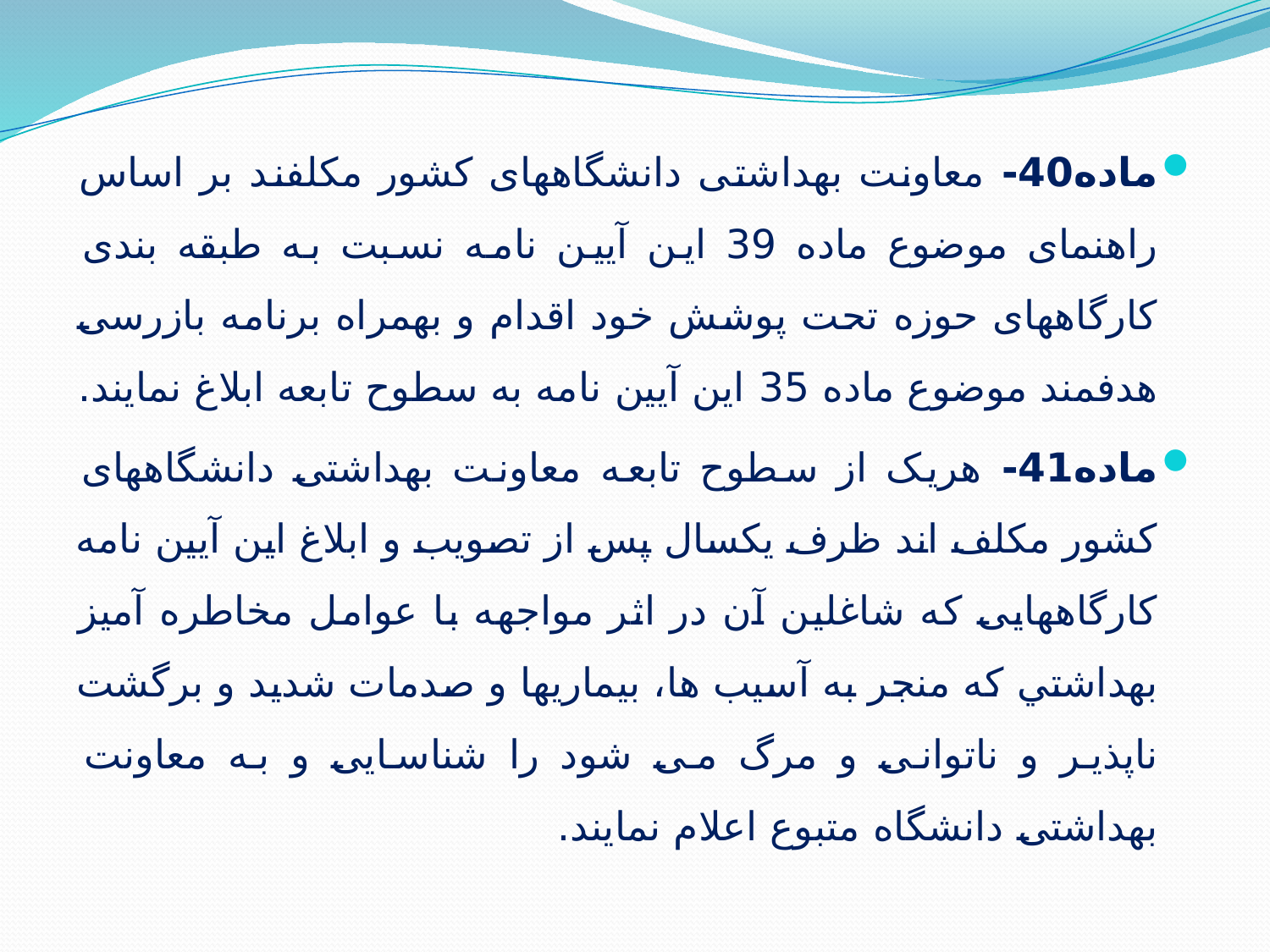

ماده40- معاونت بهداشتی دانشگاههای کشور مکلفند بر اساس راهنمای موضوع ماده 39 این آیین نامه نسبت به طبقه بندی کارگاههای حوزه تحت پوشش خود اقدام و بهمراه برنامه بازرسی هدفمند موضوع ماده 35 این آیین نامه به سطوح تابعه ابلاغ نمایند.
ماده41- هریک از سطوح تابعه معاونت بهداشتی دانشگاههای کشور مکلف اند ظرف یکسال پس از تصویب و ابلاغ این آیین نامه کارگاههایی که شاغلین آن در اثر مواجهه با عوامل مخاطره آمیز بهداشتي که منجر به آسیب ها، بیماری­ها و صدمات شدید و برگشت ناپذیر و ناتوانی و مرگ می شود را شناسایی و به معاونت بهداشتی دانشگاه متبوع اعلام نمایند.